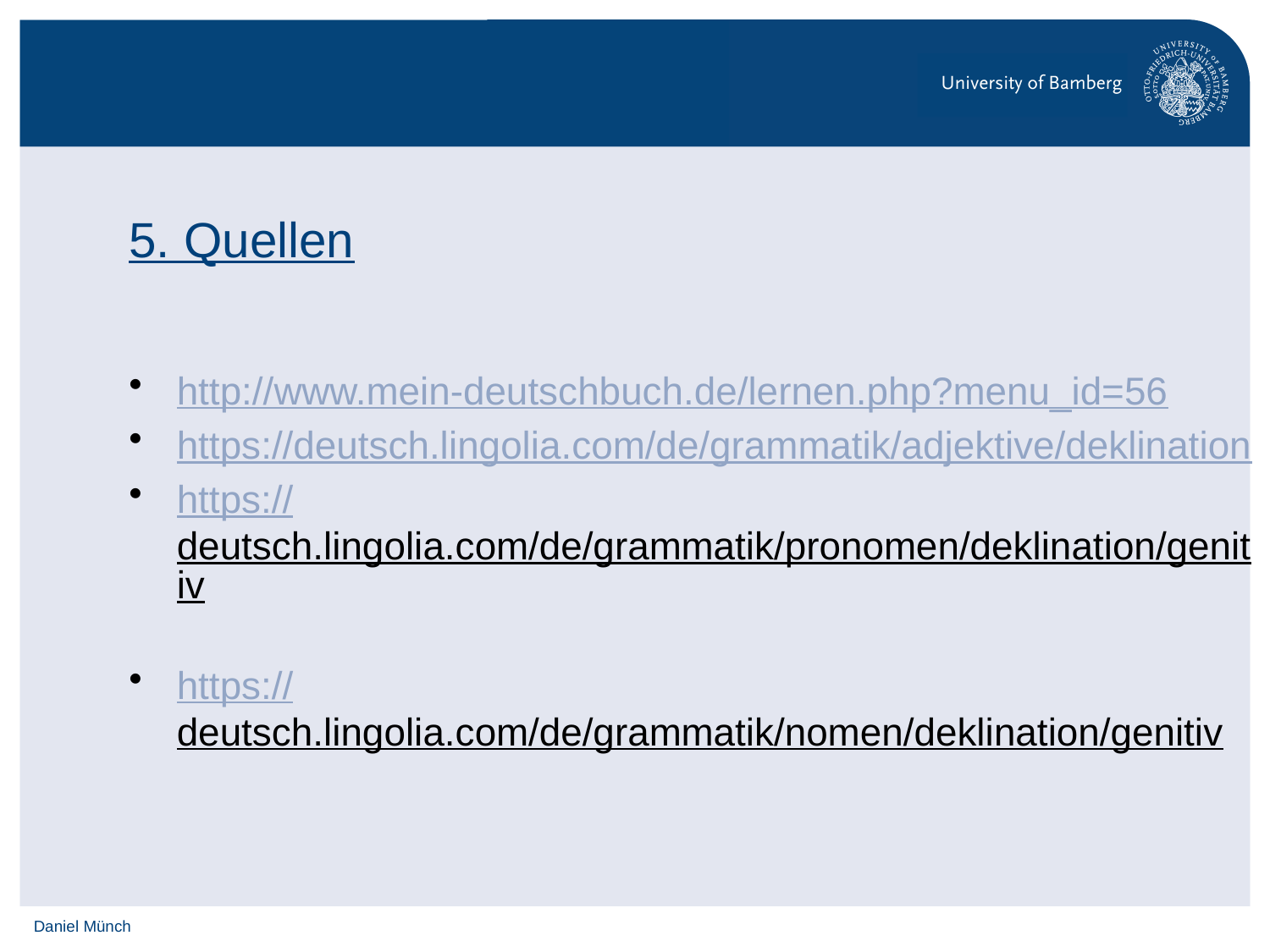

# 5. Quellen
http://www.mein-deutschbuch.de/lernen.php?menu_id=56
https://deutsch.lingolia.com/de/grammatik/adjektive/deklination
https://deutsch.lingolia.com/de/grammatik/pronomen/deklination/genitiv
https://deutsch.lingolia.com/de/grammatik/nomen/deklination/genitiv